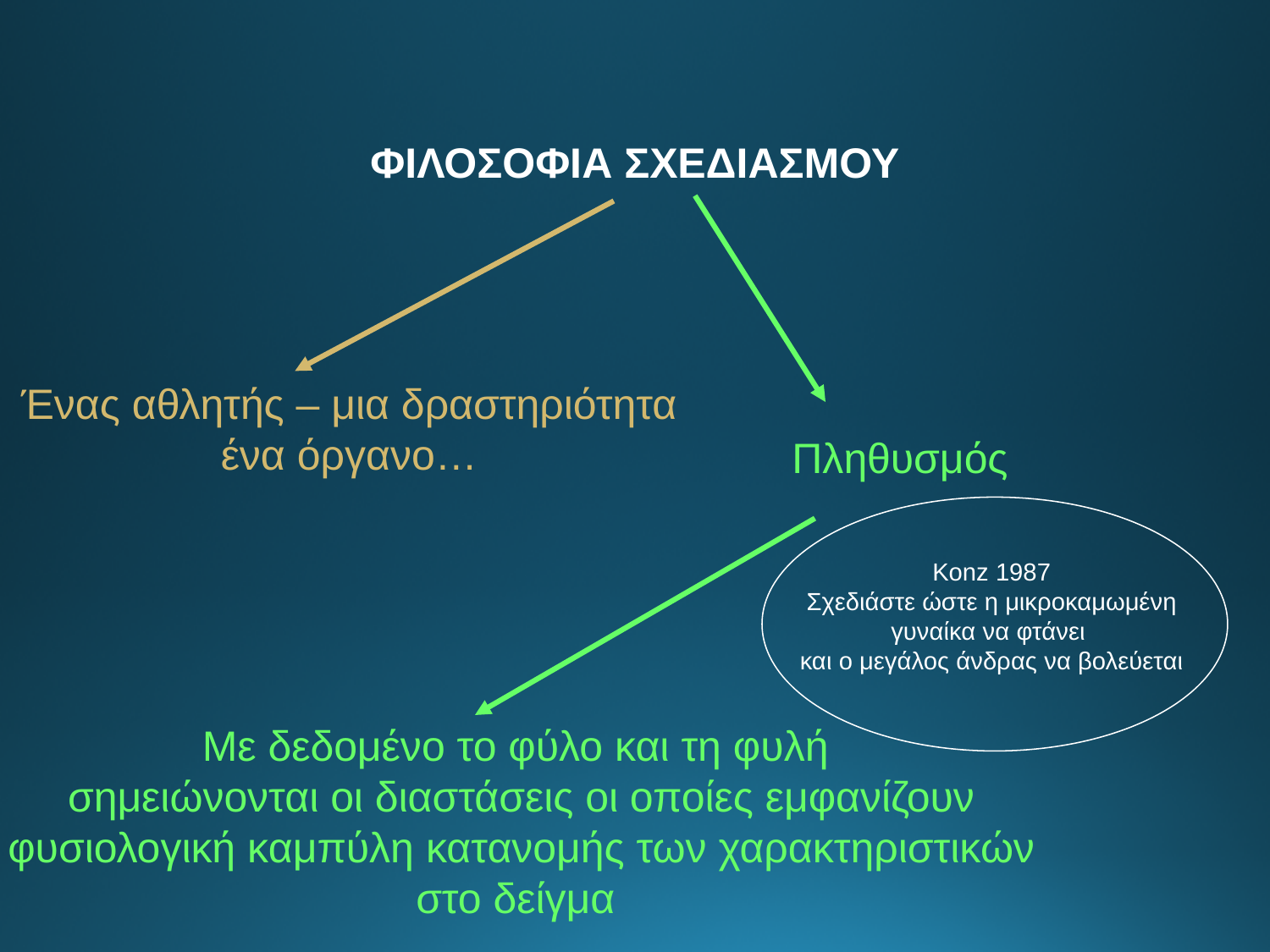

# ΦΙΛΟΣΟΦΙΑ ΣΧΕΔΙΑΣΜΟΥ

Ένας αθλητής – μια δραστηριότητα
ένα όργανο…
Πληθυσμός

Konz 1987
Σχεδιάστε ώστε η μικροκαμωμένη
γυναίκα να φτάνει
και ο μεγάλος άνδρας να βολεύεται
Με δεδομένο το φύλο και τη φυλή
σημειώνονται οι διαστάσεις οι οποίες εμφανίζουν
φυσιολογική καμπύλη κατανομής των χαρακτηριστικών
στο δείγμα